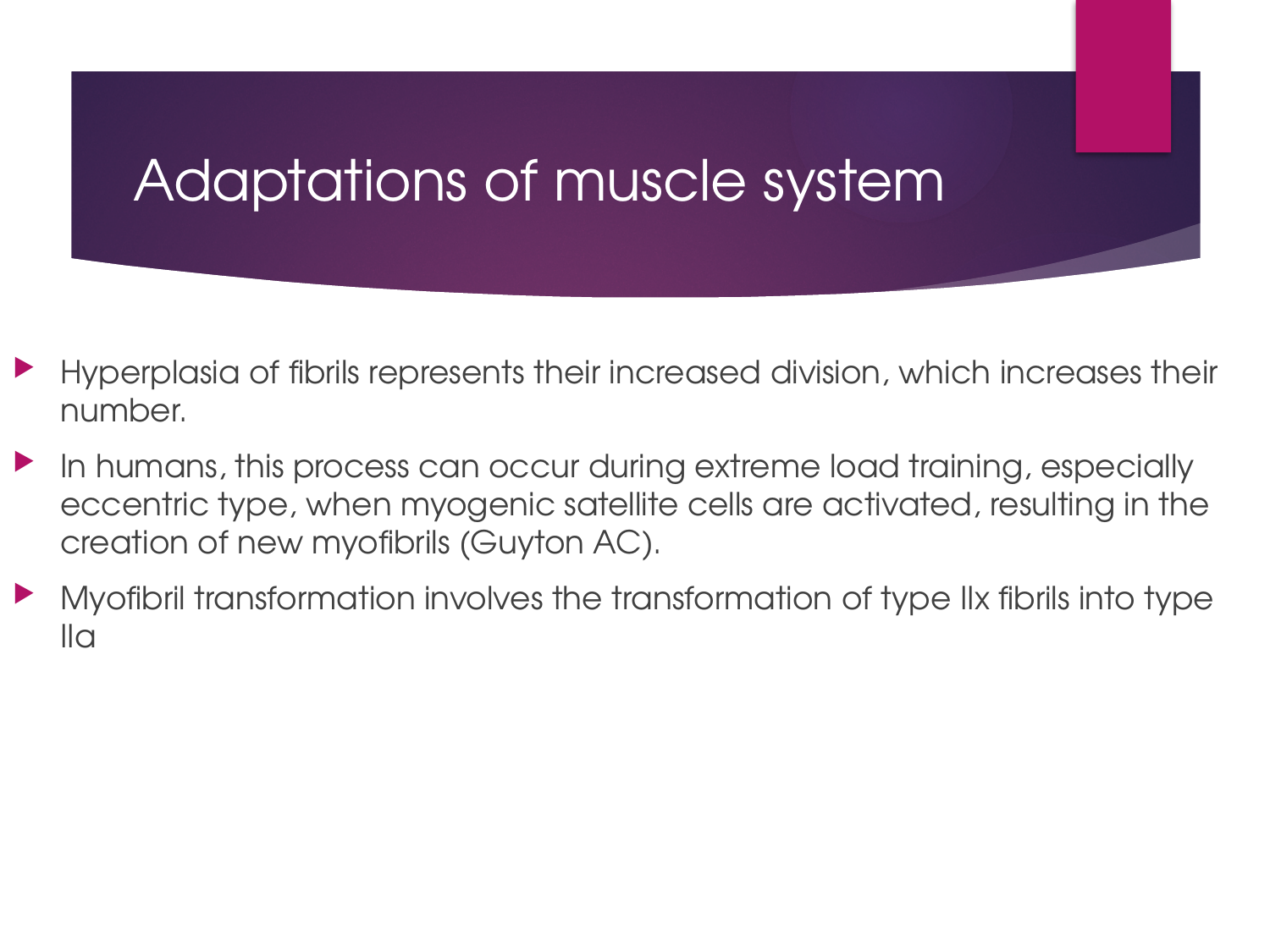

# Adaptations of muscle system
Hyperplasia of fibrils represents their increased division, which increases their number.
In humans, this process can occur during extreme load training, especially eccentric type, when myogenic satellite cells are activated, resulting in the creation of new myofibrils (Guyton AC).
Myofibril transformation involves the transformation of type IIx fibrils into type IIa